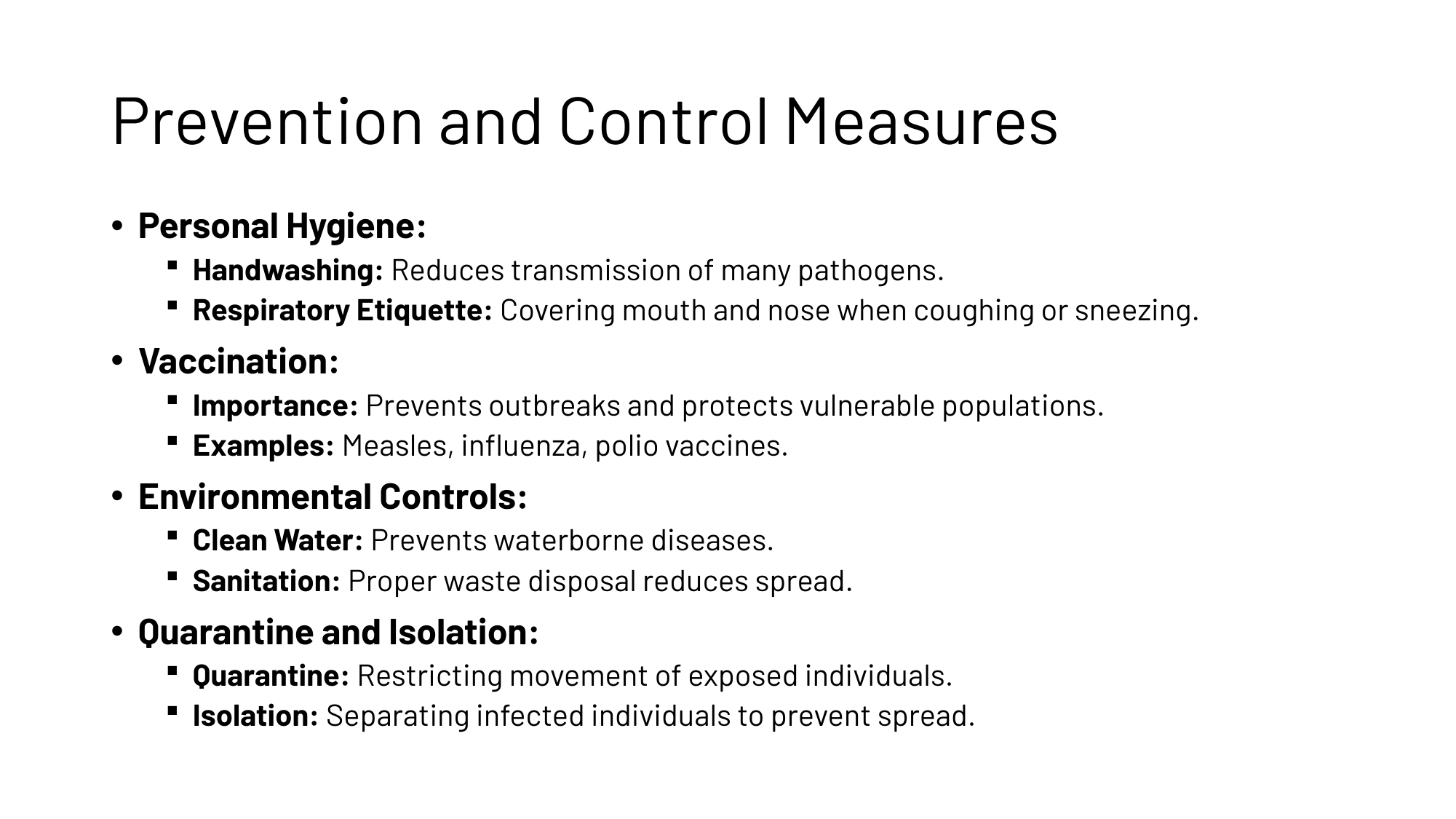

# Prevention and Control Measures
Personal Hygiene:
Handwashing: Reduces transmission of many pathogens.
Respiratory Etiquette: Covering mouth and nose when coughing or sneezing.
Vaccination:
Importance: Prevents outbreaks and protects vulnerable populations.
Examples: Measles, influenza, polio vaccines.
Environmental Controls:
Clean Water: Prevents waterborne diseases.
Sanitation: Proper waste disposal reduces spread.
Quarantine and Isolation:
Quarantine: Restricting movement of exposed individuals.
Isolation: Separating infected individuals to prevent spread.